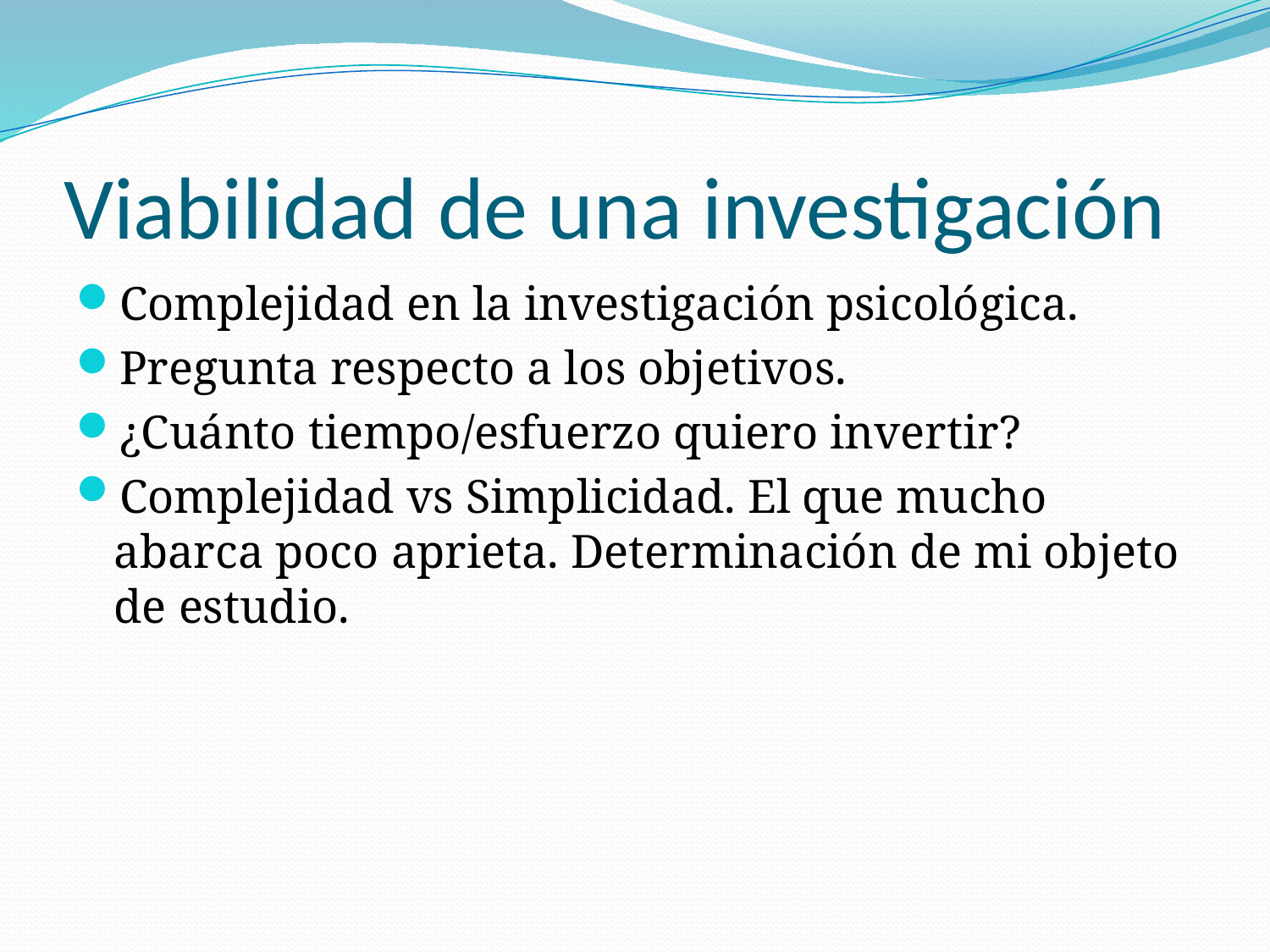

# Viabilidad de una investigación
Complejidad en la investigación psicológica.
Pregunta respecto a los objetivos.
¿Cuánto tiempo/esfuerzo quiero invertir?
Complejidad vs Simplicidad. El que mucho abarca poco aprieta. Determinación de mi objeto de estudio.